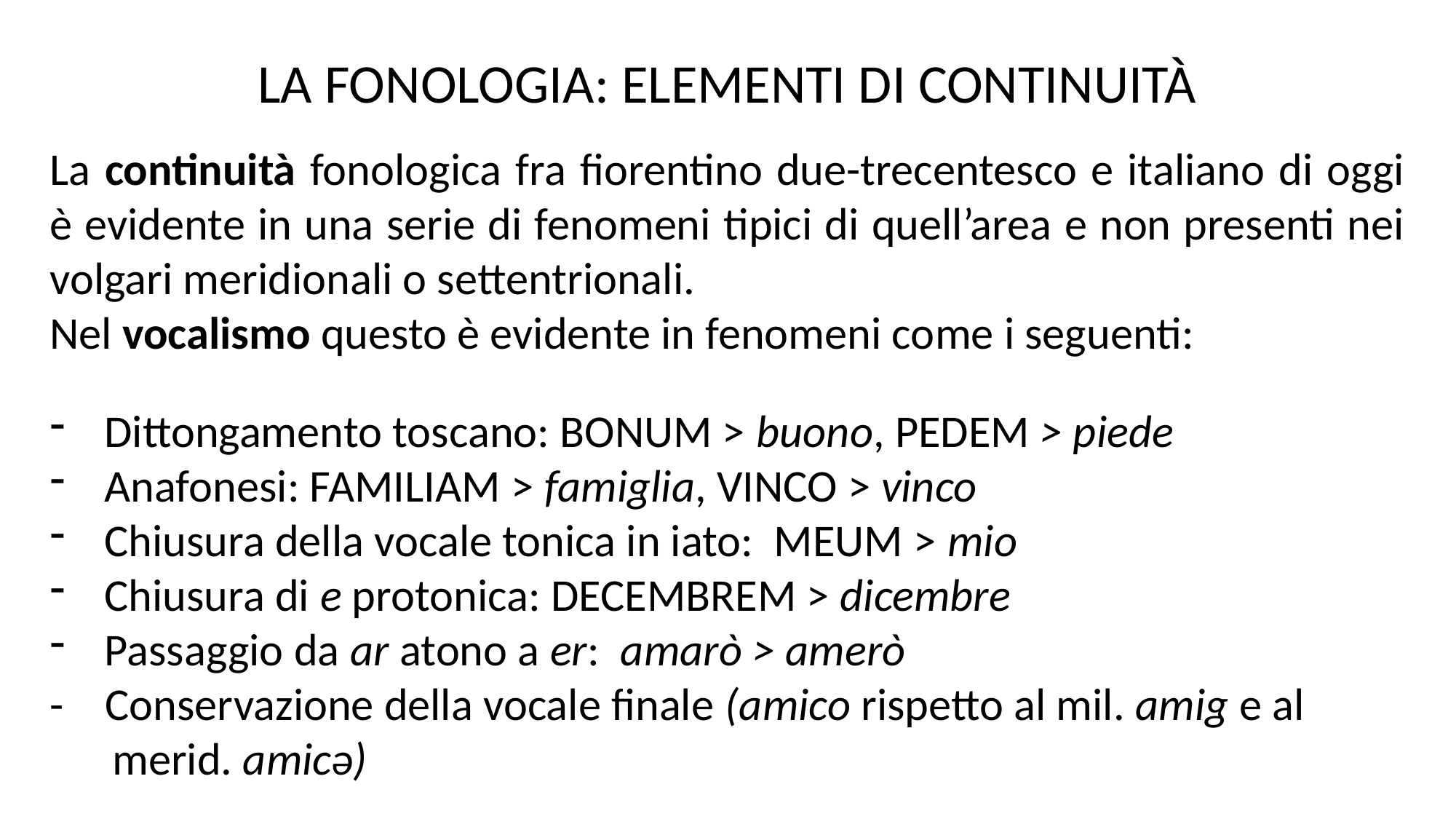

LA FONOLOGIA: ELEMENTI DI CONTINUITÀ
La continuità fonologica fra fiorentino due-trecentesco e italiano di oggi è evidente in una serie di fenomeni tipici di quell’area e non presenti nei volgari meridionali o settentrionali.
Nel vocalismo questo è evidente in fenomeni come i seguenti:

Dittongamento toscano: BONUM > buono, PEDEM > piede
Anafonesi: FAMILIAM > famiglia, VINCO > vinco
Chiusura della vocale tonica in iato:  MEUM > mio
Chiusura di e protonica: DECEMBREM > dicembre
Passaggio da ar atono a er:  amarò > amerò
-    Conservazione della vocale finale (amico rispetto al mil. amig e al
      merid. amicə)